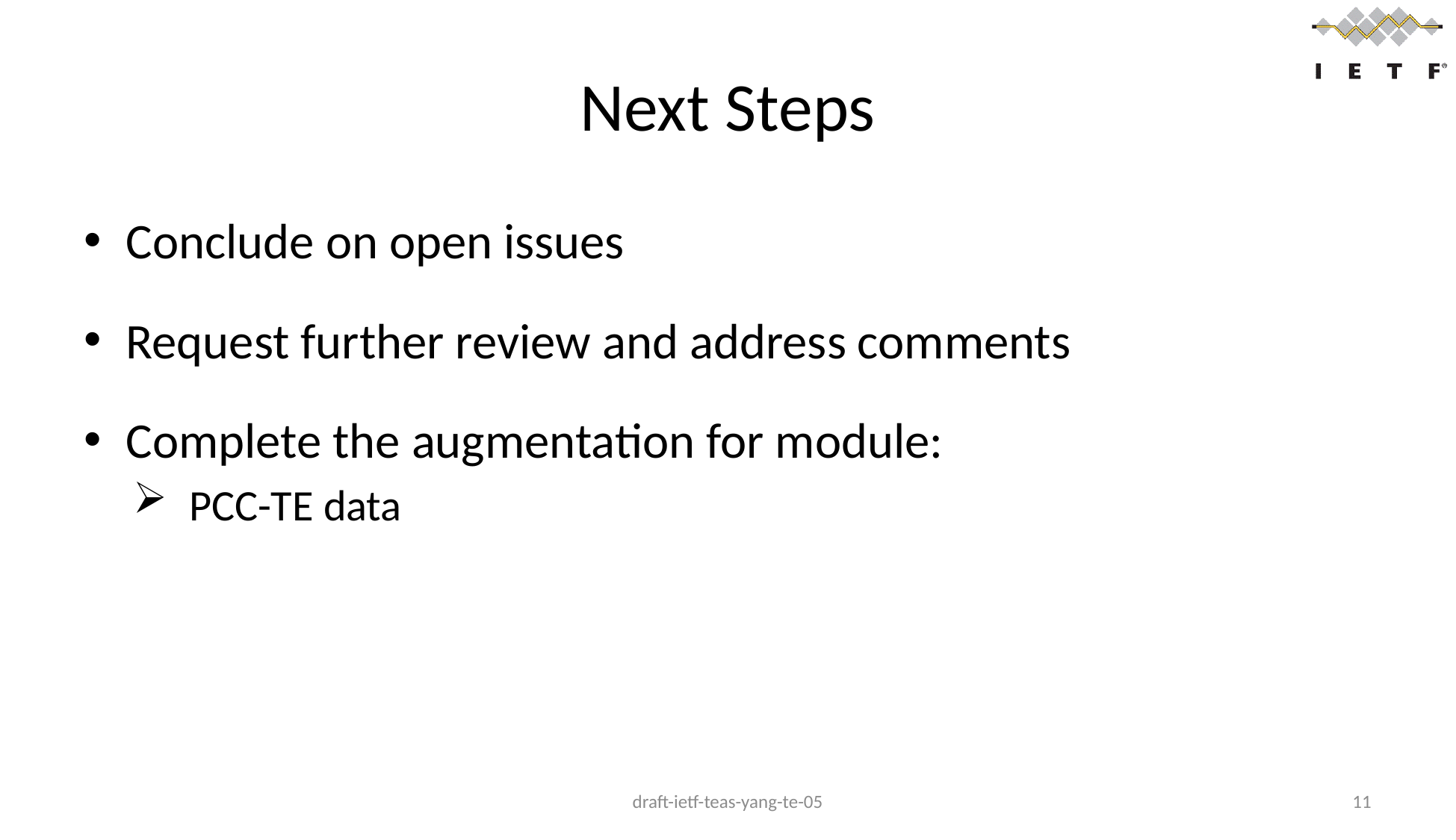

# Next Steps
Conclude on open issues
Request further review and address comments
Complete the augmentation for module:
PCC-TE data
draft-ietf-teas-yang-te-05
11